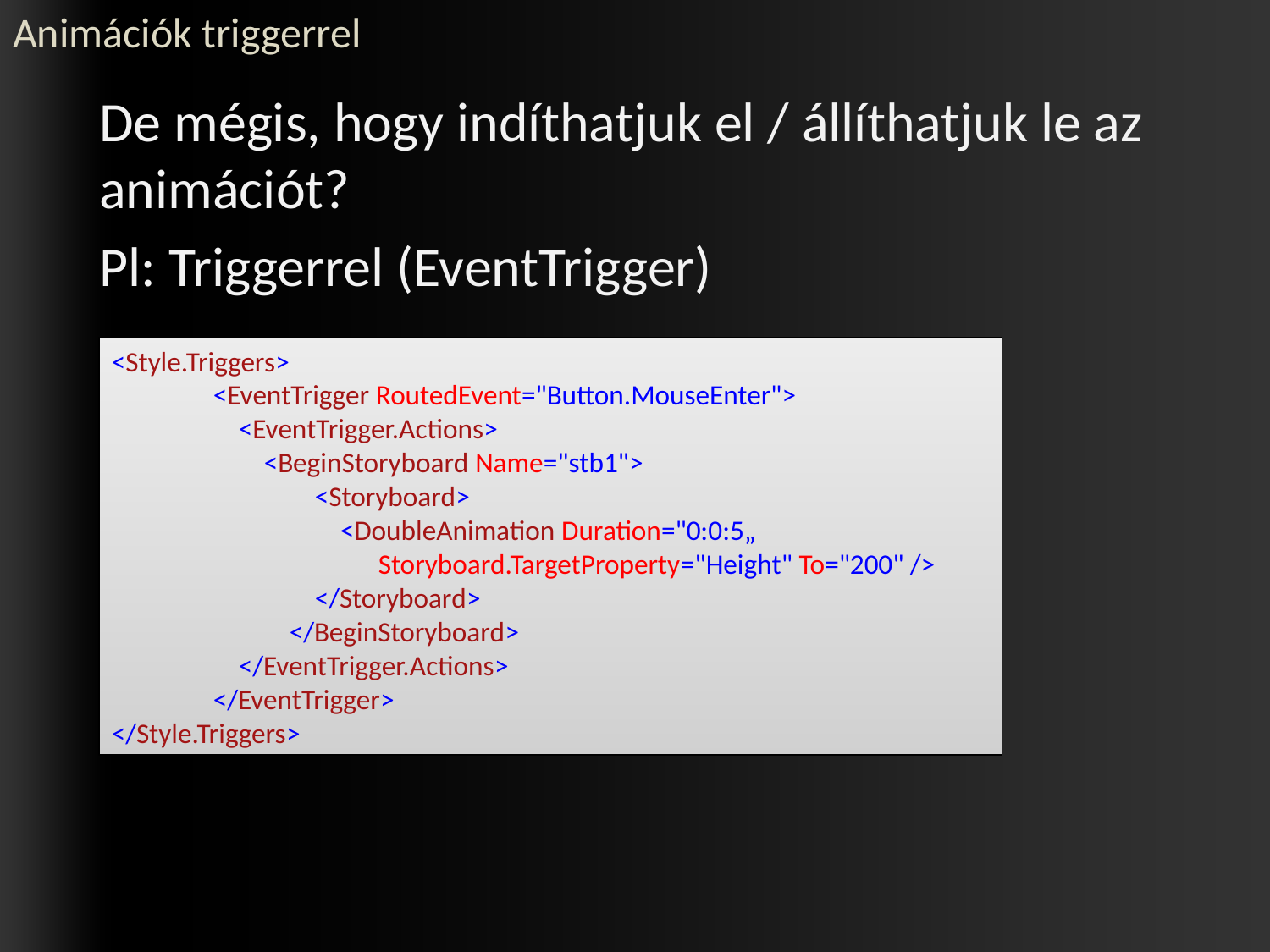

# Animációk triggerrel
	De mégis, hogy indíthatjuk el / állíthatjuk le az animációt?
	Pl: Triggerrel (EventTrigger)

<Style.Triggers>
                <EventTrigger RoutedEvent="Button.MouseEnter">
                    <EventTrigger.Actions>
                        <BeginStoryboard Name="stb1">
                                <Storyboard>
                                    <DoubleAnimation Duration="0:0:5„
		  Storyboard.TargetProperty="Height" To="200" />
                                </Storyboard>
                            </BeginStoryboard>
                    </EventTrigger.Actions>
                </EventTrigger>
</Style.Triggers>